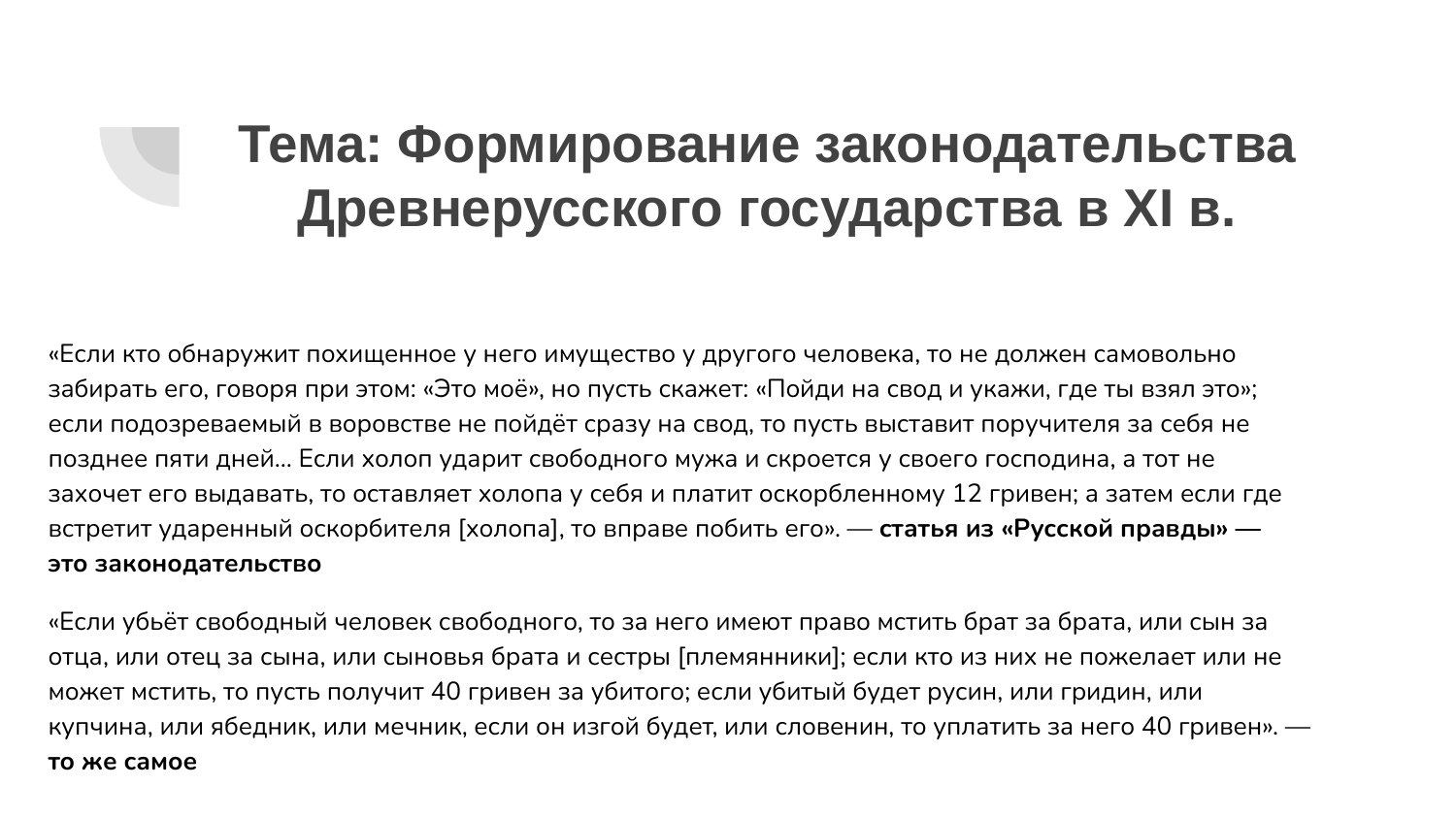

# Тема: Формирование законодательства
Древнерусского государства в XI в.
«Если кто обнаружит похищенное у него имущество у другого человека, то не должен самовольно забирать его, говоря при этом: «Это моё», но пусть скажет: «Пойди на свод и укажи, где ты взял это»; если подозреваемый в воровстве не пойдёт сразу на свод, то пусть выставит поручителя за себя не позднее пяти дней… Если холоп ударит свободного мужа и скроется у своего господина, а тот не захочет его выдавать, то оставляет холопа у себя и платит оскорбленному 12 гривен; а затем если где встретит ударенный оскорбителя [холопа], то вправе побить его». — статья из «Русской правды» —  это законодательство
«Если убьёт свободный человек свободного, то за него имеют право мстить брат за брата, или сын за отца, или отец за сына, или сыновья брата и сестры [племянники]; если кто из них не пожелает или не может мстить, то пусть получит 40 гривен за убитого; если убитый будет русин, или гридин, или купчина, или ябедник, или мечник, если он изгой будет, или словенин, то уплатить за него 40 гривен». — то же самое